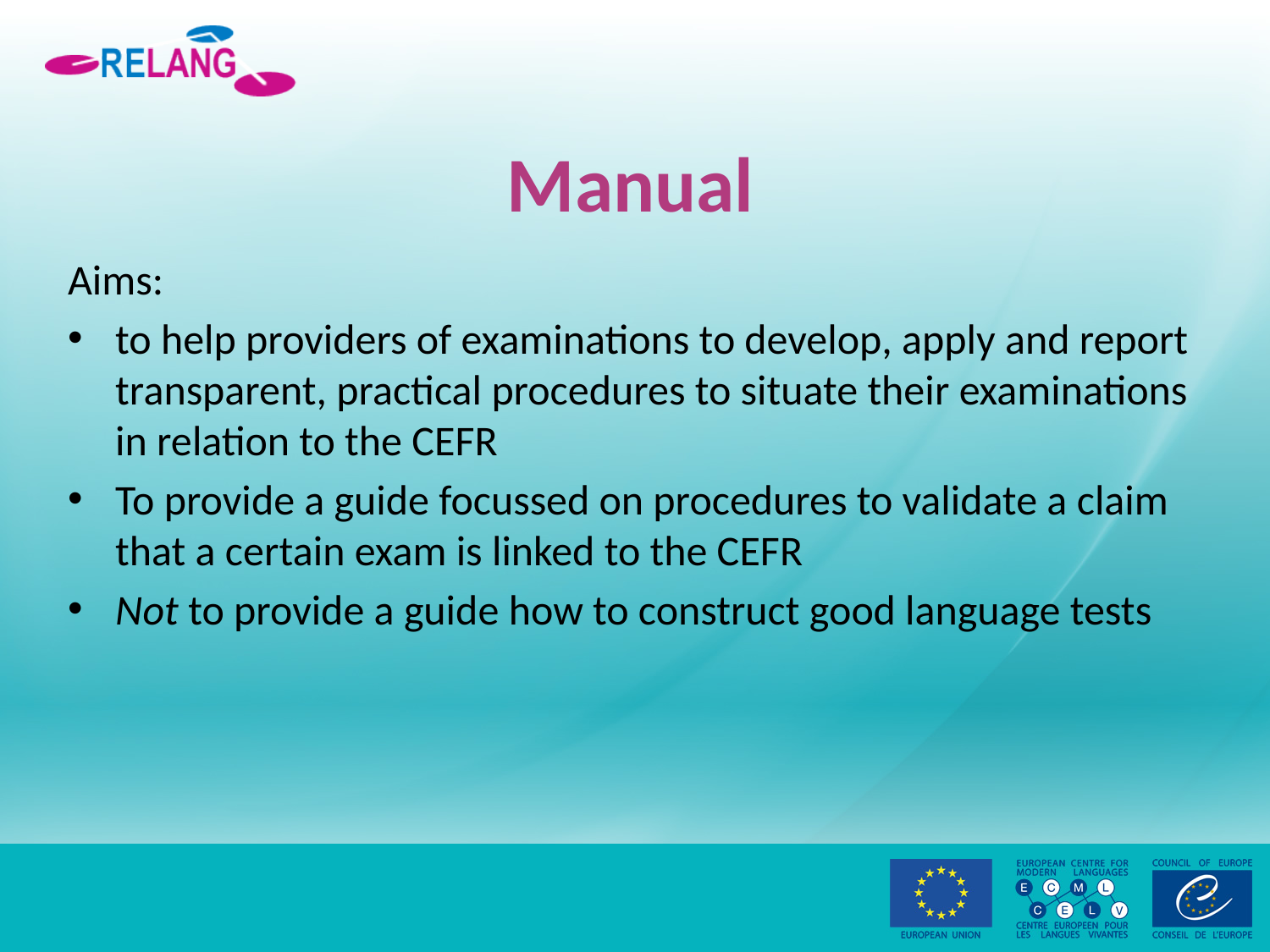

# Manual
Aims:
to help providers of examinations to develop, apply and report transparent, practical procedures to situate their examinations in relation to the CEFR
To provide a guide focussed on procedures to validate a claim that a certain exam is linked to the CEFR
Not to provide a guide how to construct good language tests